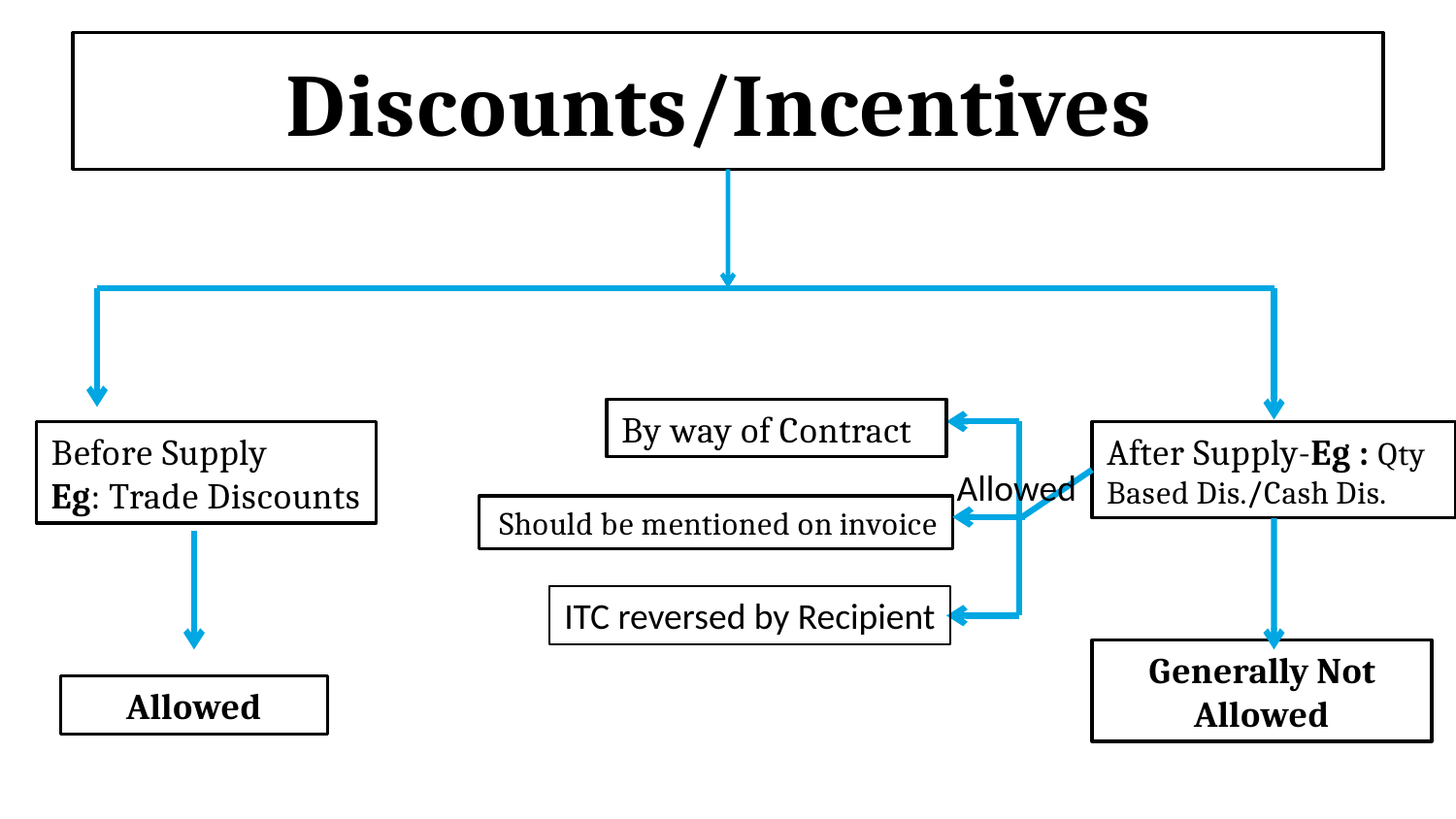

# Discounts/Incentives
By way of Contract
Before Supply
Eg: Trade Discounts
After Supply-Eg : Qty Based Dis./Cash Dis.
Allowed
Should be mentioned on invoice
ITC reversed by Recipient
Generally Not Allowed
Allowed